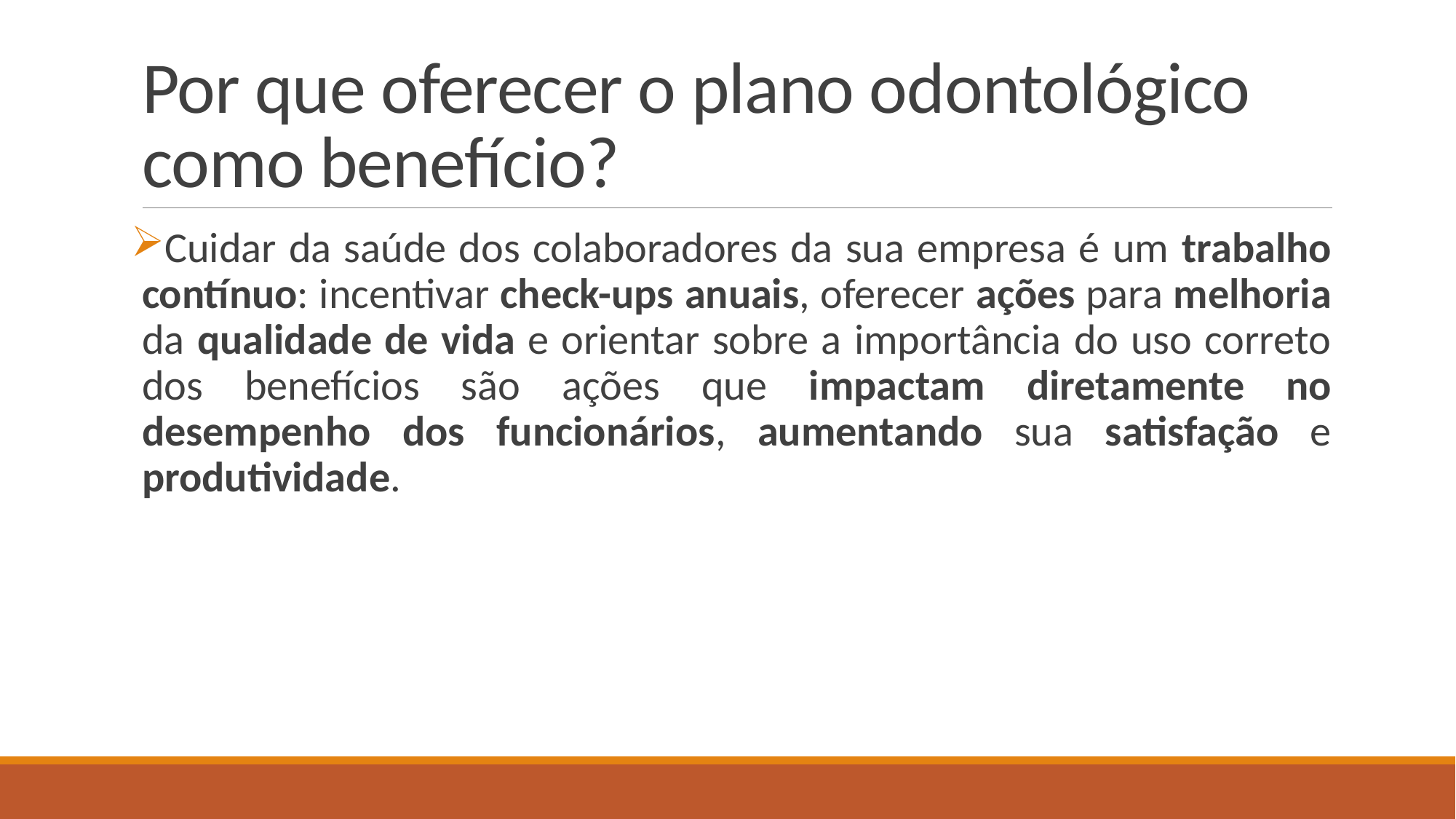

# Por que oferecer o plano odontológico como benefício?
Cuidar da saúde dos colaboradores da sua empresa é um trabalho contínuo: incentivar check-ups anuais, oferecer ações para melhoria da qualidade de vida e orientar sobre a importância do uso correto dos benefícios são ações que impactam diretamente no desempenho dos funcionários, aumentando sua satisfação e produtividade.